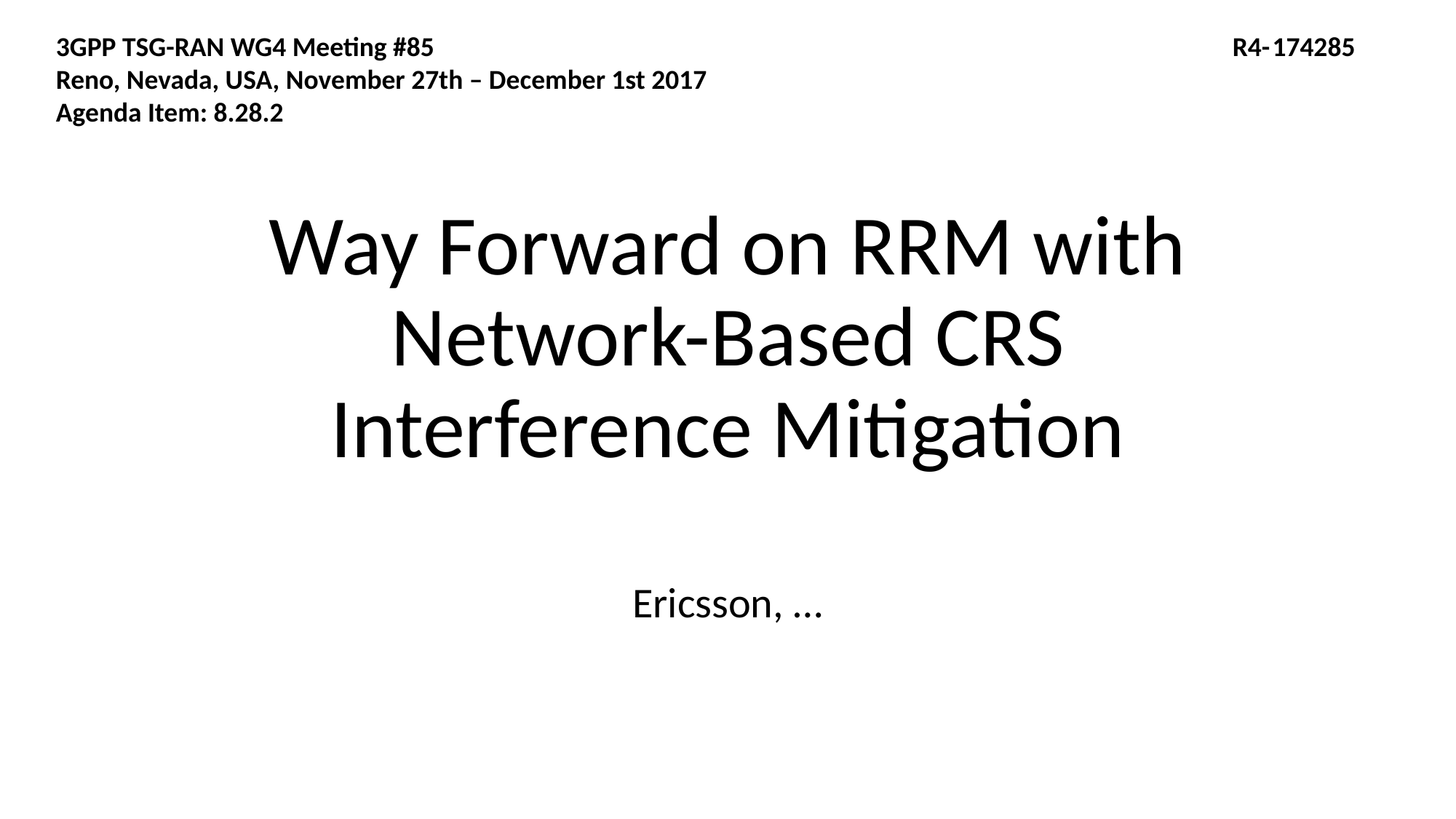

3GPP TSG-RAN WG4 Meeting #85 	                                                                                                                        R4-174285
Reno, Nevada, USA, November 27th – December 1st 2017
Agenda Item: 8.28.2
# Way Forward on RRM with Network-Based CRS Interference Mitigation
Ericsson, …